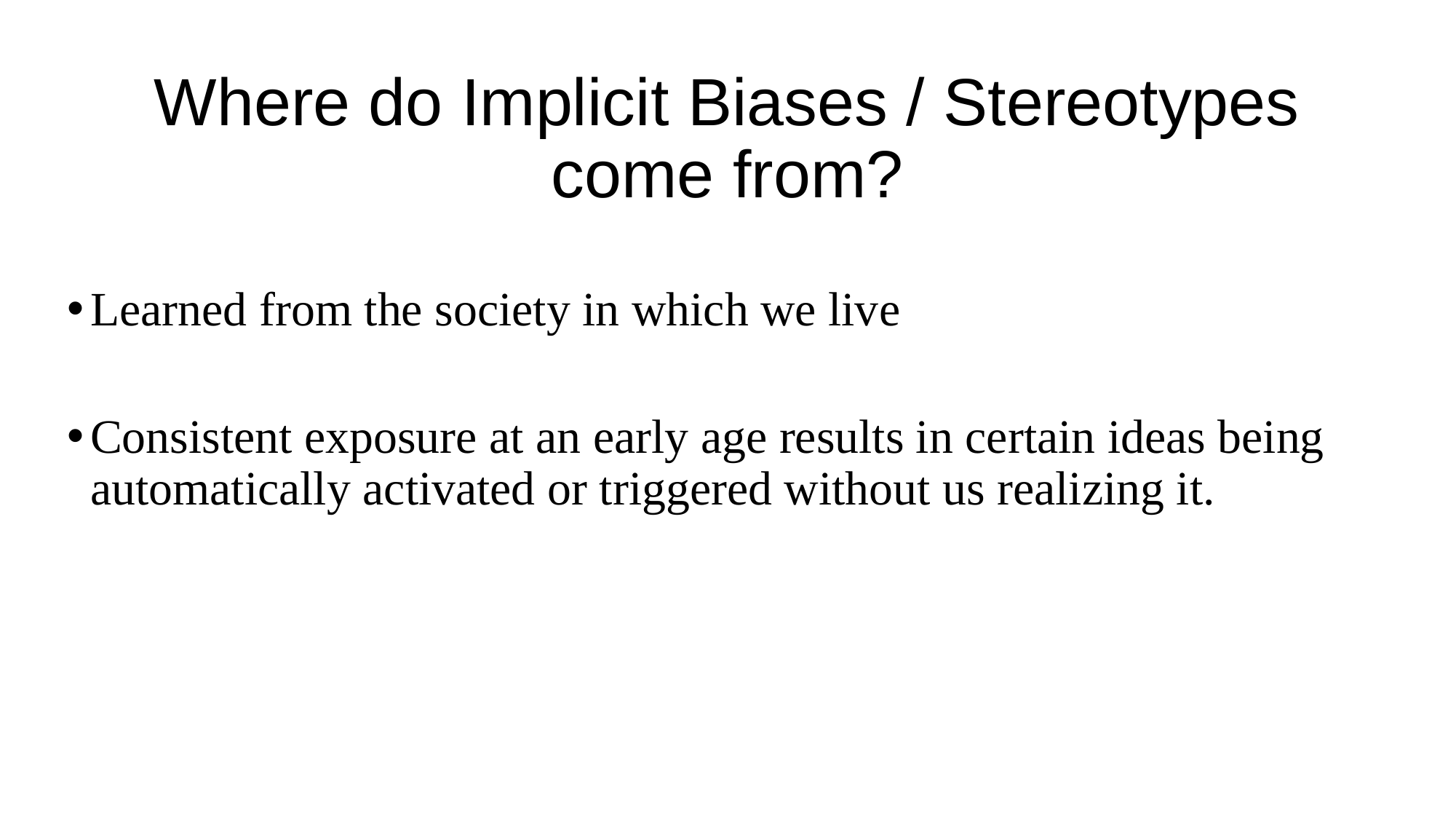

# Where do Implicit Biases / Stereotypes come from?
Learned from the society in which we live

Consistent exposure at an early age results in certain ideas being automatically activated or triggered without us realizing it.